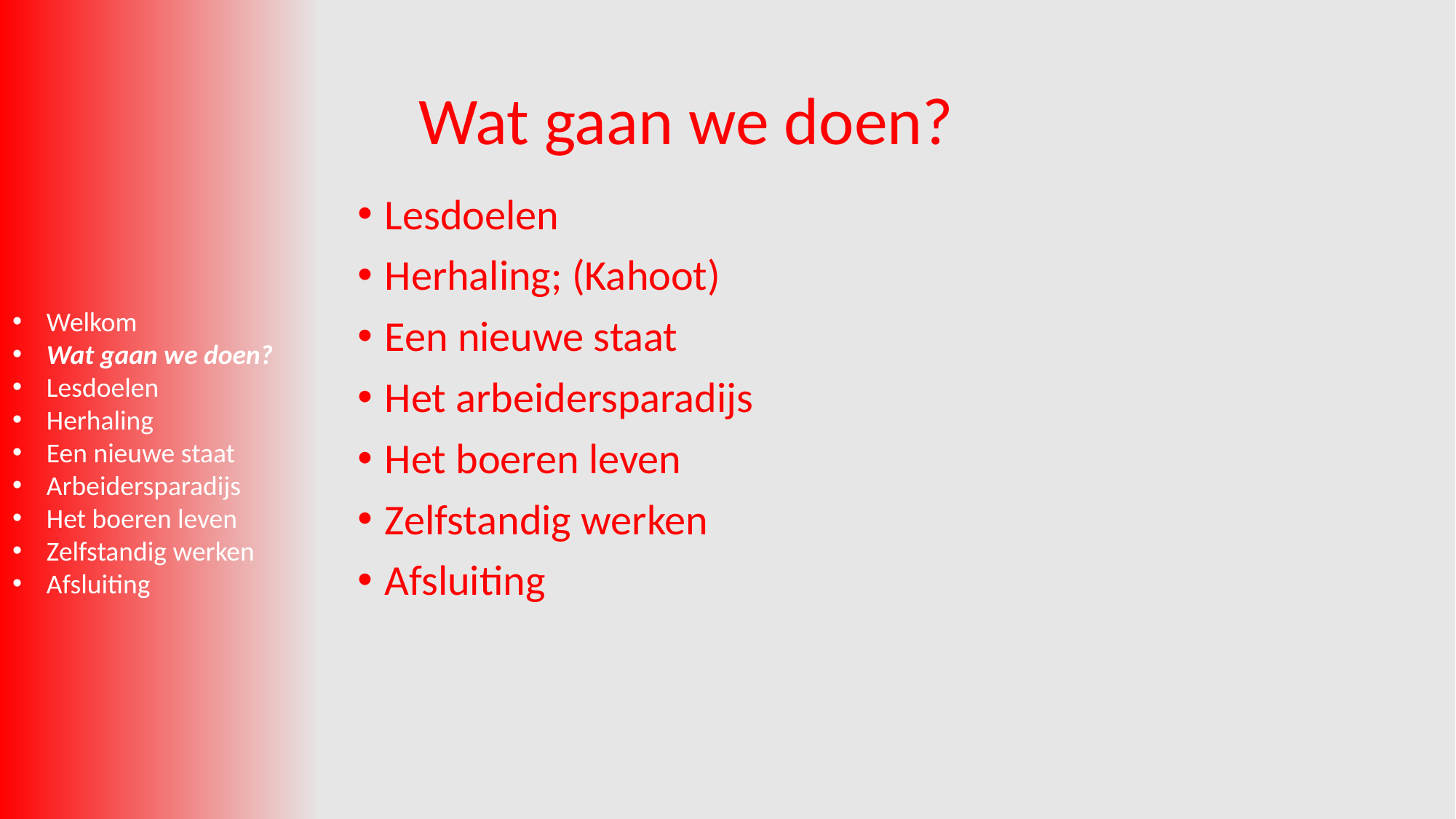

# Wat gaan we doen?
Lesdoelen
Herhaling; (Kahoot)
Een nieuwe staat
Het arbeidersparadijs
Het boeren leven
Zelfstandig werken
Afsluiting

Welkom
Wat gaan we doen?
Lesdoelen
Herhaling
Een nieuwe staat
Arbeidersparadijs
Het boeren leven
Zelfstandig werken
Afsluiting